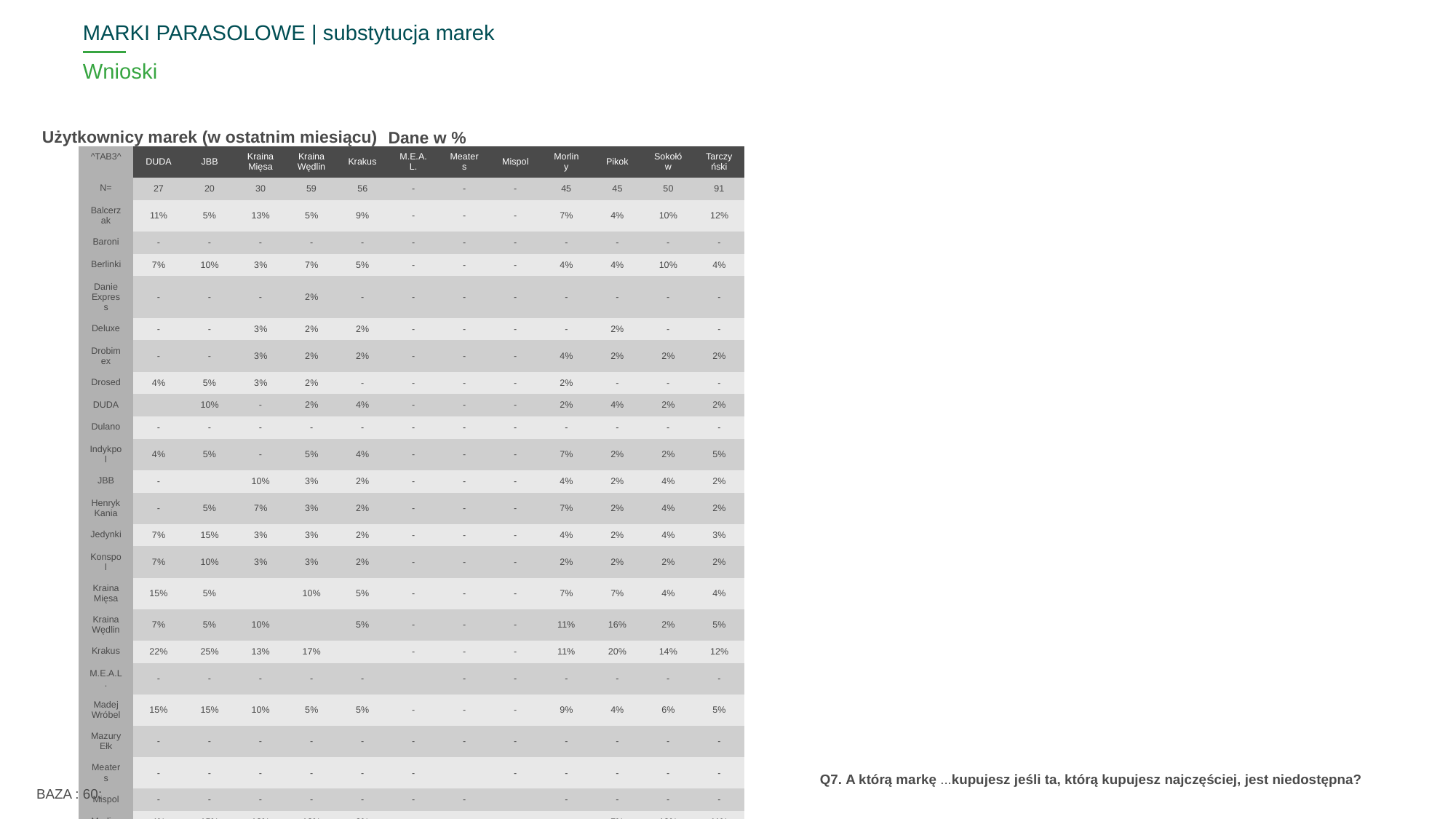

MARKI PARASOLOWE | substytucja marek
# Wnioski
Użytkownicy marek (w ostatnim miesiącu)
Dane w %
| ^TAB3^ | DUDA | JBB | Kraina Mięsa | Kraina Wędlin | Krakus | M.E.A.L. | Meaters | Mispol | Morliny | Pikok | Sokołów | Tarczyński |
| --- | --- | --- | --- | --- | --- | --- | --- | --- | --- | --- | --- | --- |
| N= | 27 | 20 | 30 | 59 | 56 | - | - | - | 45 | 45 | 50 | 91 |
| Balcerzak | 11% | 5% | 13% | 5% | 9% | - | - | - | 7% | 4% | 10% | 12% |
| Baroni | - | - | - | - | - | - | - | - | - | - | - | - |
| Berlinki | 7% | 10% | 3% | 7% | 5% | - | - | - | 4% | 4% | 10% | 4% |
| Danie Express | - | - | - | 2% | - | - | - | - | - | - | - | - |
| Deluxe | - | - | 3% | 2% | 2% | - | - | - | - | 2% | - | - |
| Drobimex | - | - | 3% | 2% | 2% | - | - | - | 4% | 2% | 2% | 2% |
| Drosed | 4% | 5% | 3% | 2% | - | - | - | - | 2% | - | - | - |
| DUDA |  | 10% | - | 2% | 4% | - | - | - | 2% | 4% | 2% | 2% |
| Dulano | - | - | - | - | - | - | - | - | - | - | - | - |
| Indykpol | 4% | 5% | - | 5% | 4% | - | - | - | 7% | 2% | 2% | 5% |
| JBB | - |  | 10% | 3% | 2% | - | - | - | 4% | 2% | 4% | 2% |
| Henryk Kania | - | 5% | 7% | 3% | 2% | - | - | - | 7% | 2% | 4% | 2% |
| Jedynki | 7% | 15% | 3% | 3% | 2% | - | - | - | 4% | 2% | 4% | 3% |
| Konspol | 7% | 10% | 3% | 3% | 2% | - | - | - | 2% | 2% | 2% | 2% |
| Kraina Mięsa | 15% | 5% |  | 10% | 5% | - | - | - | 7% | 7% | 4% | 4% |
| Kraina Wędlin | 7% | 5% | 10% |  | 5% | - | - | - | 11% | 16% | 2% | 5% |
| Krakus | 22% | 25% | 13% | 17% |  | - | - | - | 11% | 20% | 14% | 12% |
| M.E.A.L. | - | - | - | - | - |  | - | - | - | - | - | - |
| Madej Wróbel | 15% | 15% | 10% | 5% | 5% | - | - | - | 9% | 4% | 6% | 5% |
| Mazury Ełk | - | - | - | - | - | - | - | - | - | - | - | - |
| Meaters | - | - | - | - | - | - |  | - | - | - | - | - |
| Mispol | - | - | - | - | - | - | - |  | - | - | - | - |
| Morliny | 4% | 15% | 13% | 12% | 9% | - | - | - |  | 7% | 10% | 11% |
| Nasze Smaki | 4% | - | 3% | 3% | 4% | - | - | - | 4% | 2% | 2% | 2% |
| Olewnik | 4% | 10% | 3% | 2% | 4% | - | - | - | 4% | 2% | 6% | 4% |
| Pamapol | 4% | 5% | 3% | 2% | 2% | - | - | - | 2% | 4% | 2% | 1% |
| Pikok | - | 5% | - | 5% | - | - | - | - | 2% |  | 2% | 2% |
| Piratki | - | - | - | 2% | - | - | - | - | - | 2% | - | 1% |

BAZA : 60:
Q7. A którą markę ...kupujesz jeśli ta, którą kupujesz najczęściej, jest niedostępna?